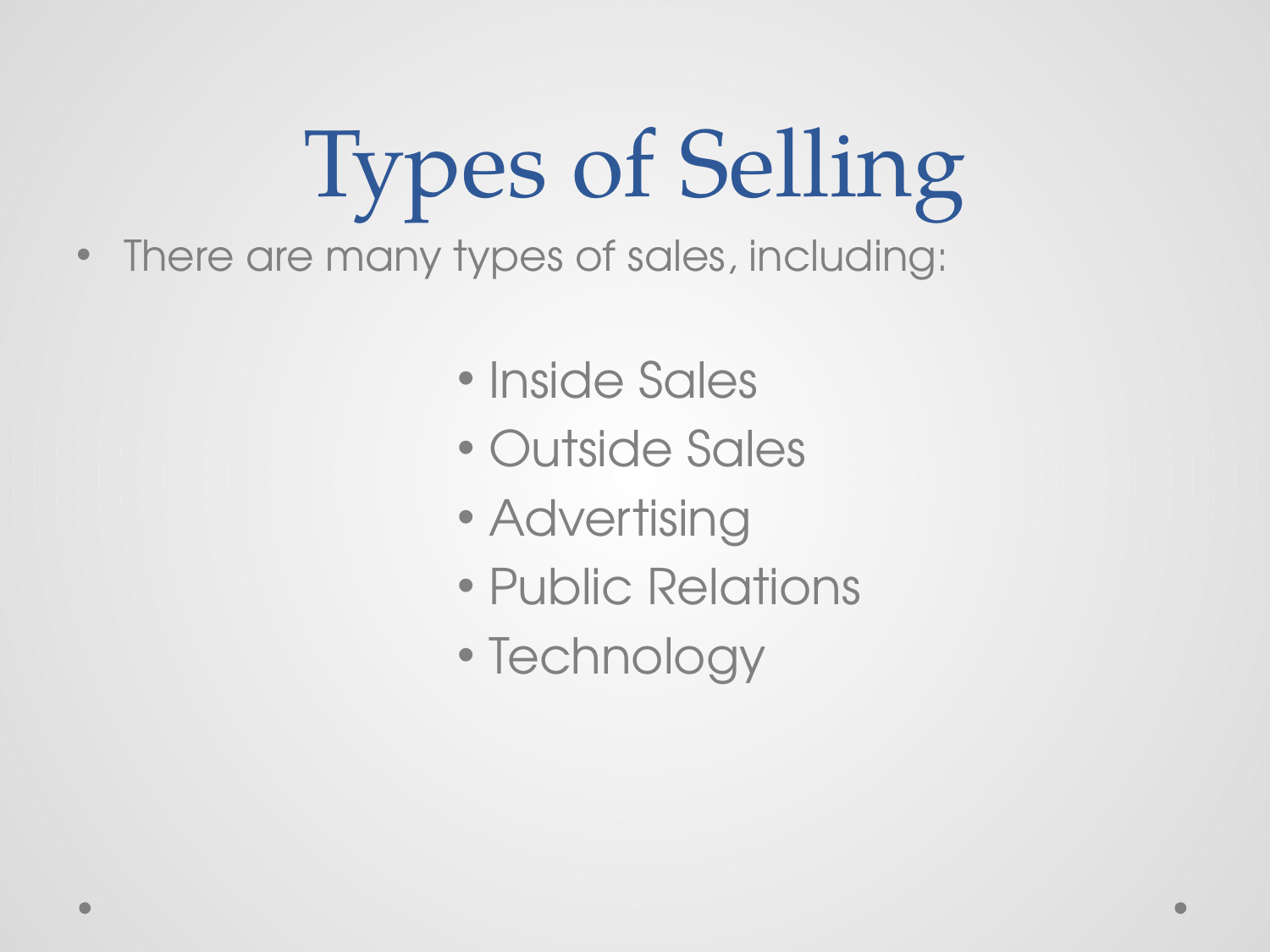

# Types of Selling
There are many types of sales, including:

Inside Sales
Outside Sales
Advertising
Public Relations
Technology